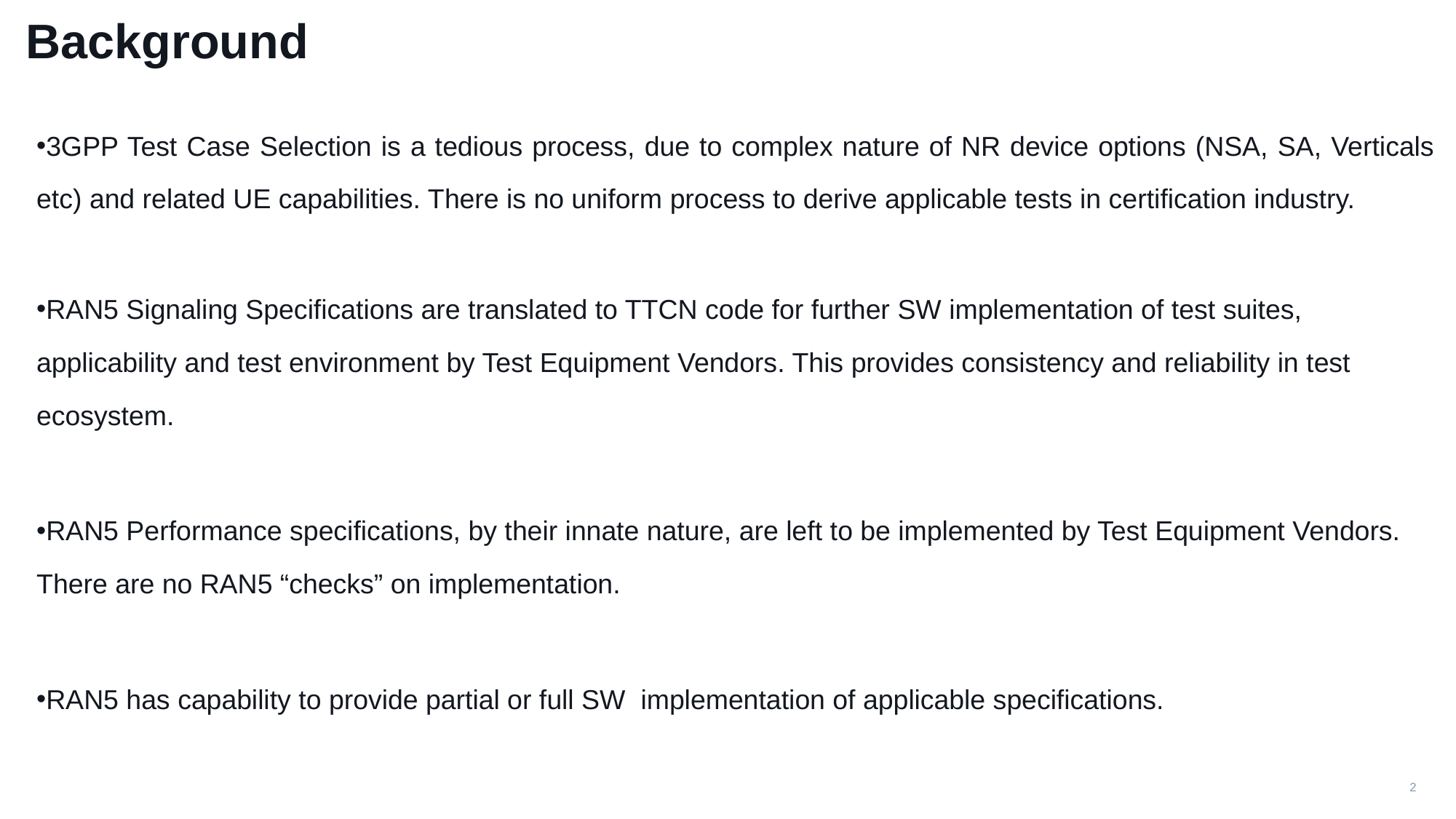

# Background
3GPP Test Case Selection is a tedious process, due to complex nature of NR device options (NSA, SA, Verticals etc) and related UE capabilities. There is no uniform process to derive applicable tests in certification industry.

RAN5 Signaling Specifications are translated to TTCN code for further SW implementation of test suites, applicability and test environment by Test Equipment Vendors. This provides consistency and reliability in test ecosystem.

RAN5 Performance specifications, by their innate nature, are left to be implemented by Test Equipment Vendors. There are no RAN5 “checks” on implementation.

RAN5 has capability to provide partial or full SW  implementation of applicable specifications.